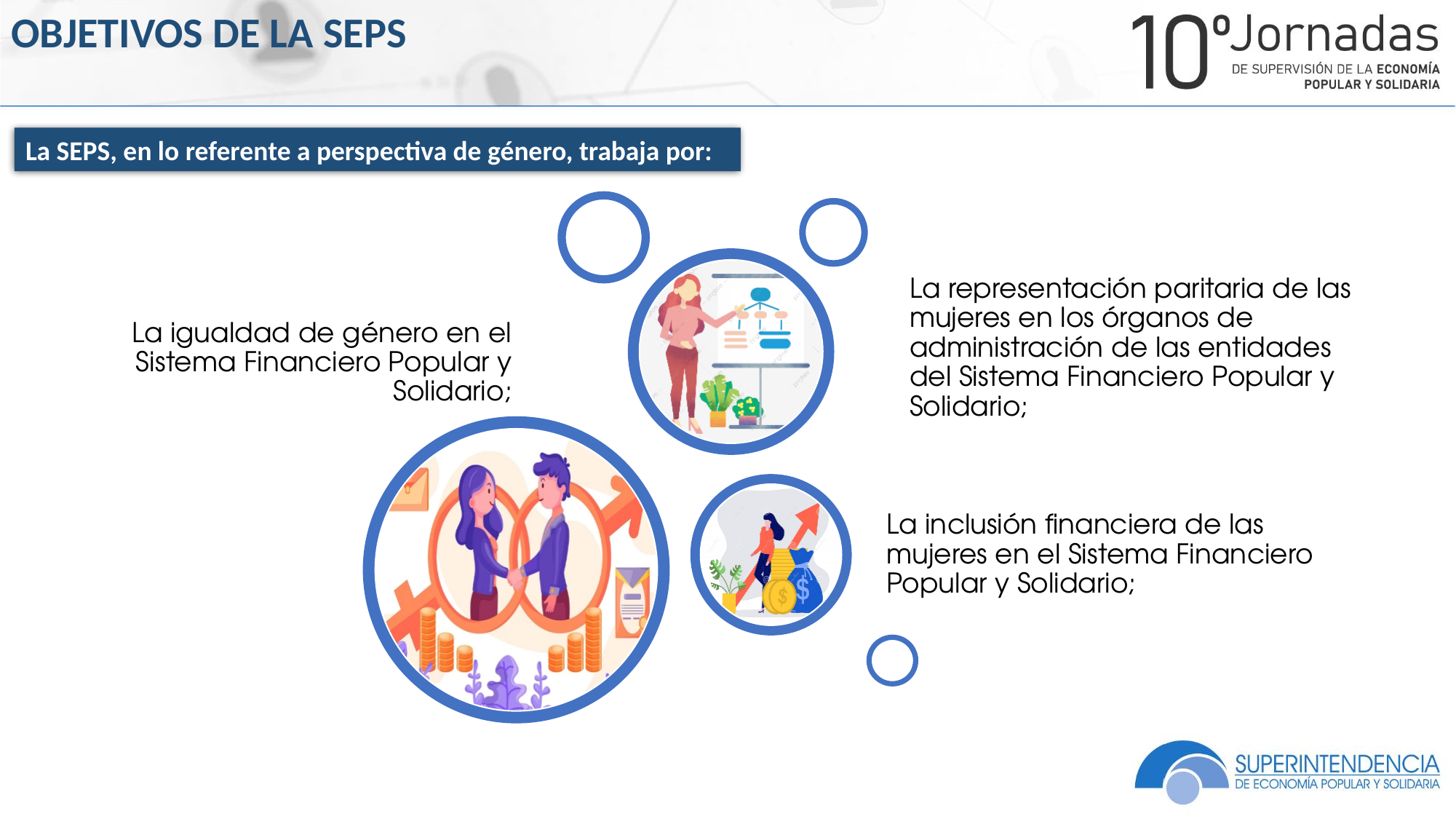

OBJETIVOS DE LA SEPS
La SEPS, en lo referente a perspectiva de género, trabaja por:

La representación paritaria de las mujeres en los órganos de administración de las entidades del Sistema Financiero Popular y Solidario;

La igualdad de género en el Sistema Financiero Popular y Solidario;

La inclusión financiera de las mujeres en el Sistema Financiero Popular y Solidario;